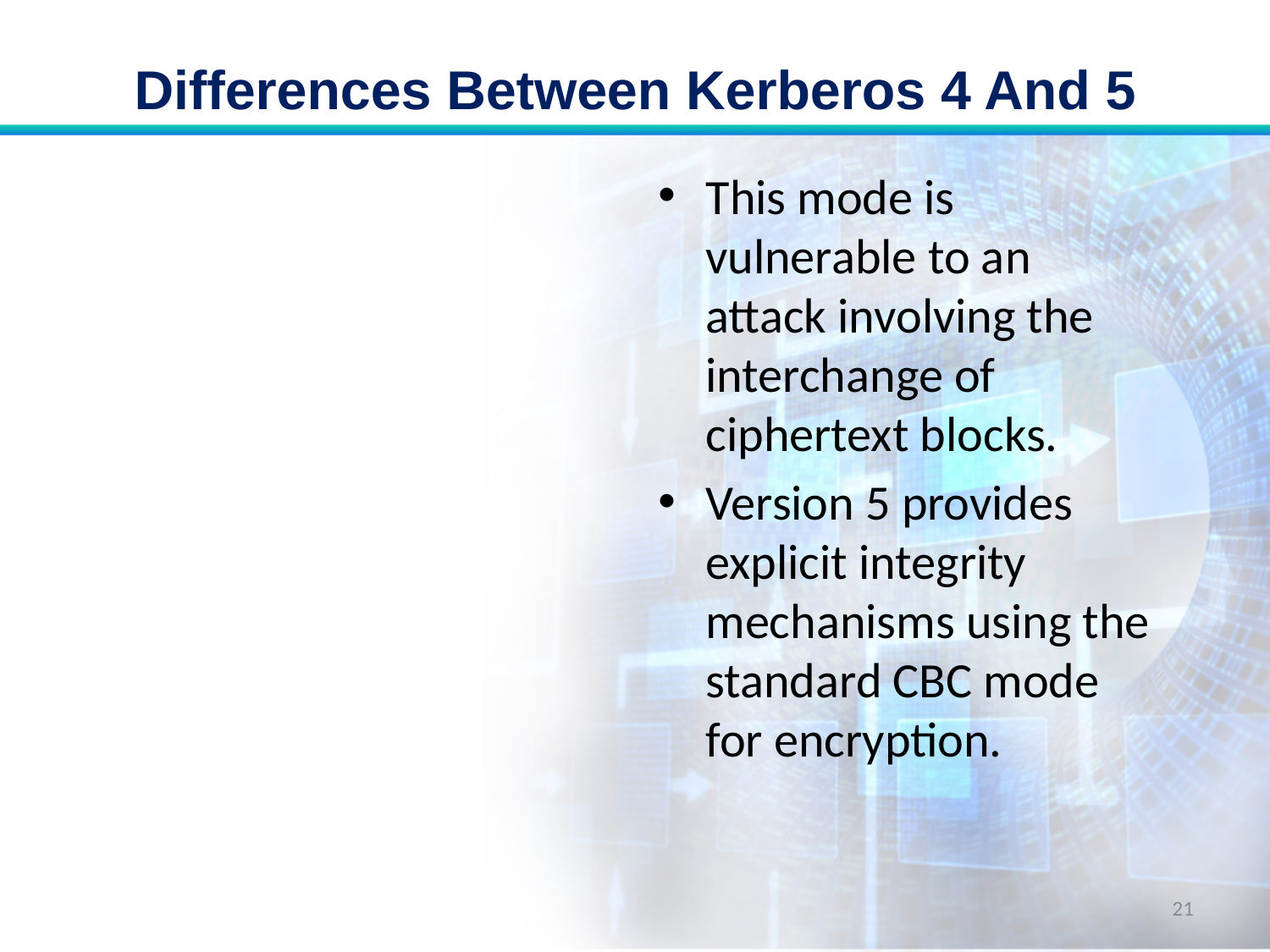

# Differences Between Kerberos 4 And 5
This mode is vulnerable to an attack involving the interchange of ciphertext blocks.
Version 5 provides explicit integrity mechanisms using the standard CBC mode for encryption.
21